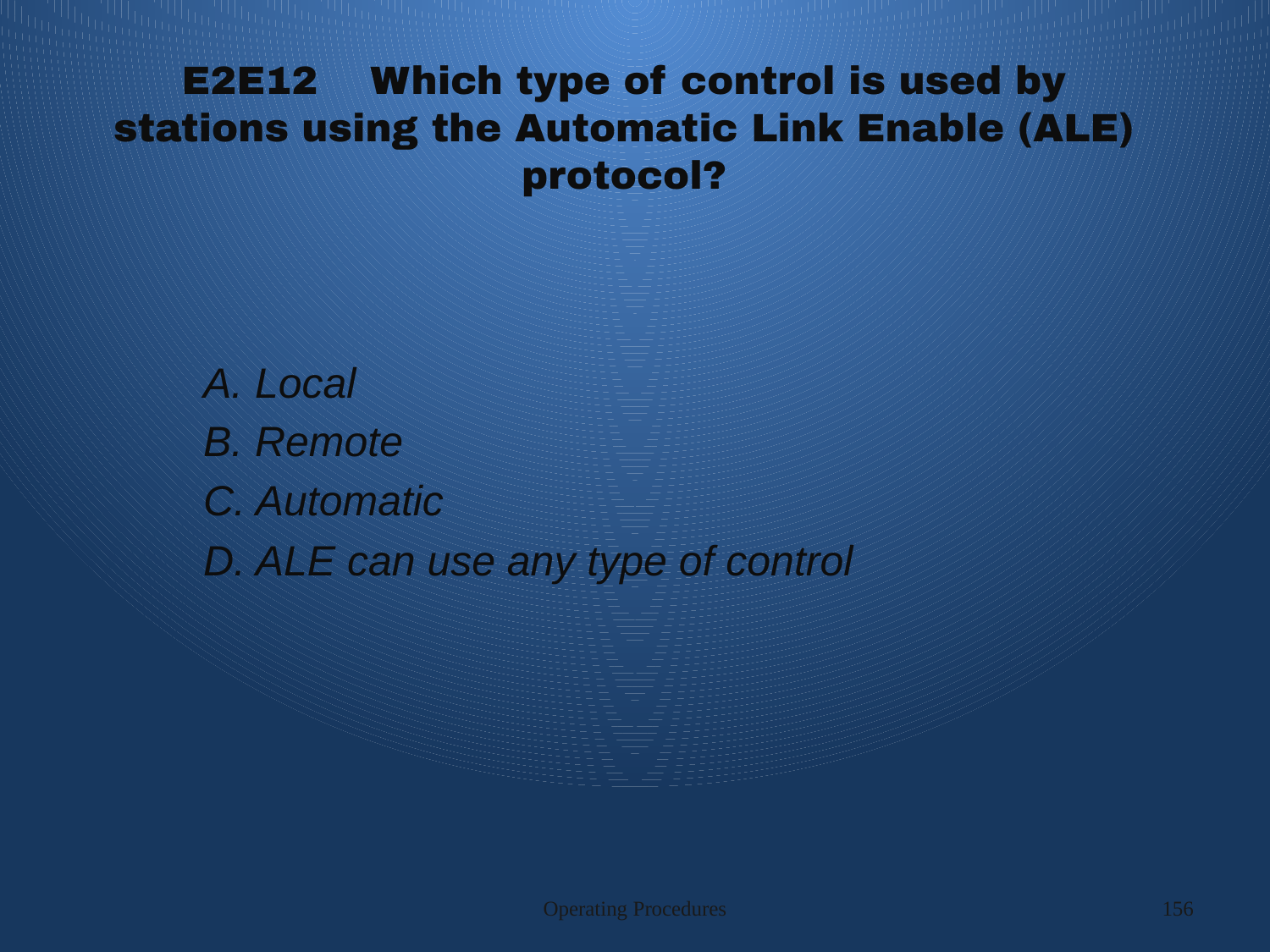

# E2E12    Which type of control is used by stations using the Automatic Link Enable (ALE) protocol?
A. Local
B. Remote
C. Automatic
D. ALE can use any type of control
Operating Procedures
156